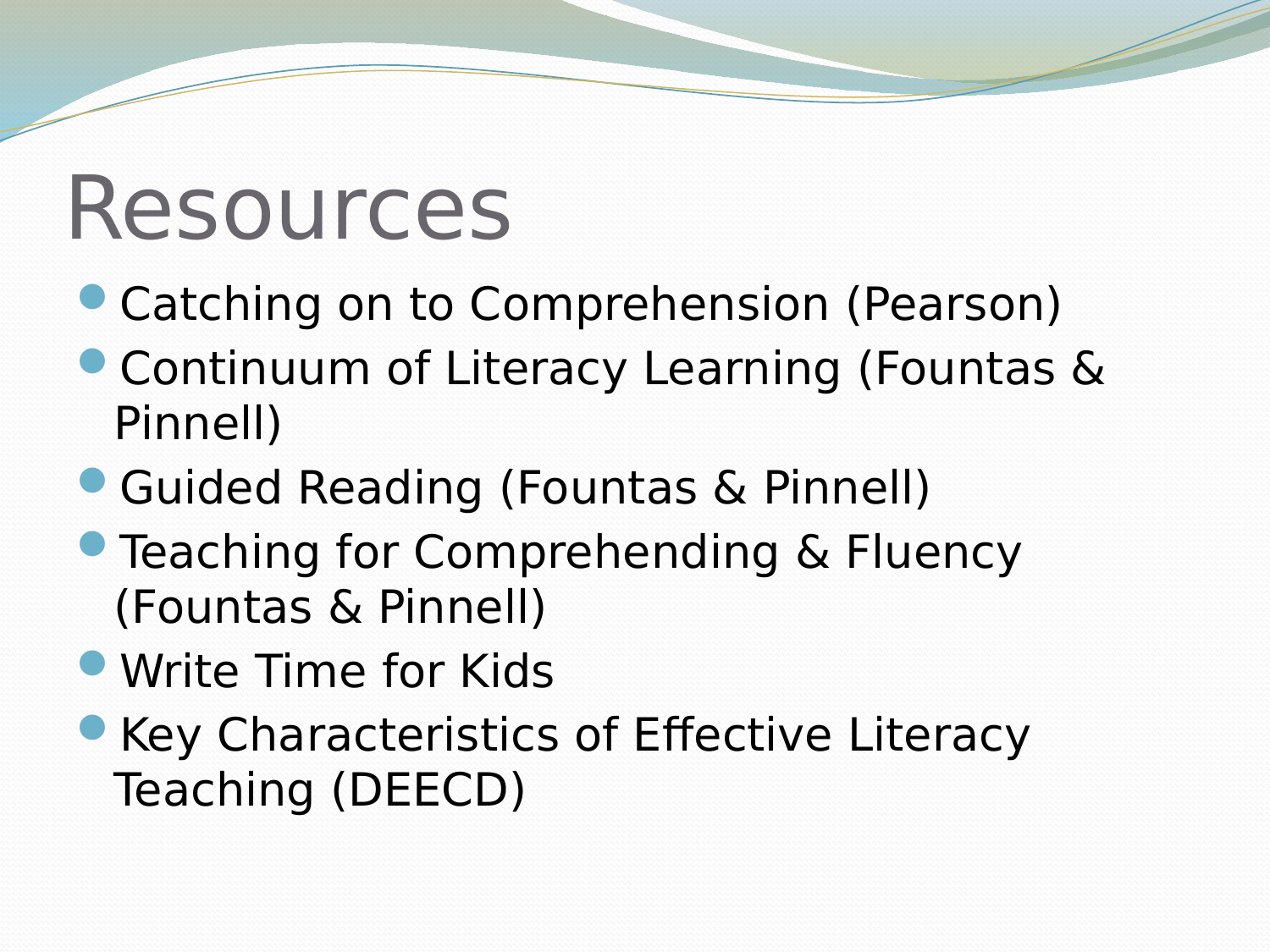

# Resources
Catching on to Comprehension (Pearson)
Continuum of Literacy Learning (Fountas & Pinnell)
Guided Reading (Fountas & Pinnell)
Teaching for Comprehending & Fluency (Fountas & Pinnell)
Write Time for Kids
Key Characteristics of Effective Literacy Teaching (DEECD)